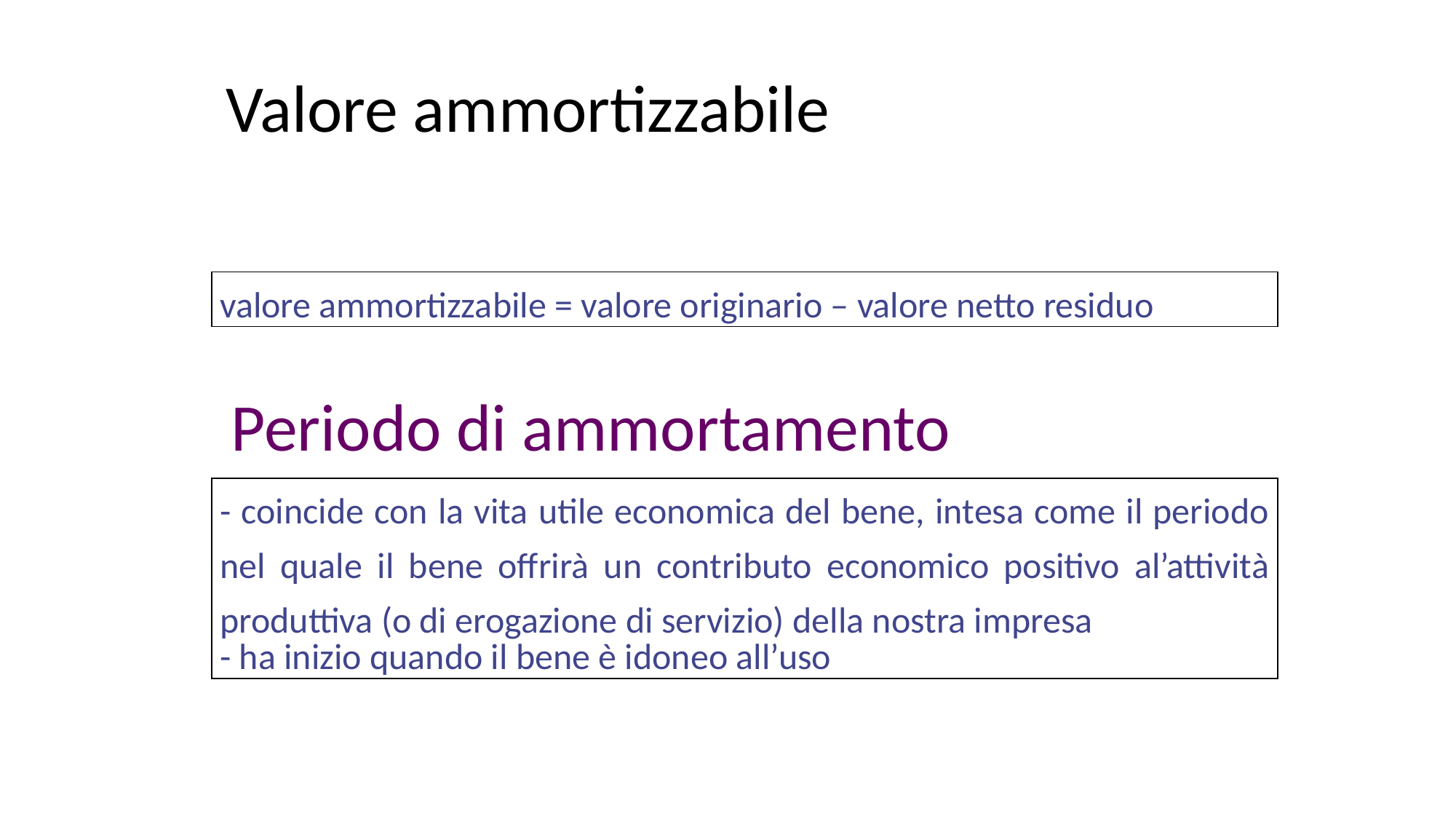

# Valore ammortizzabile
| valore ammortizzabile = valore originario – valore netto residuo |
| --- |
Periodo di ammortamento
| - coincide con la vita utile economica del bene, intesa come il periodo nel quale il bene offrirà un contributo economico positivo al’attività produttiva (o di erogazione di servizio) della nostra impresa - ha inizio quando il bene è idoneo all’uso |
| --- |